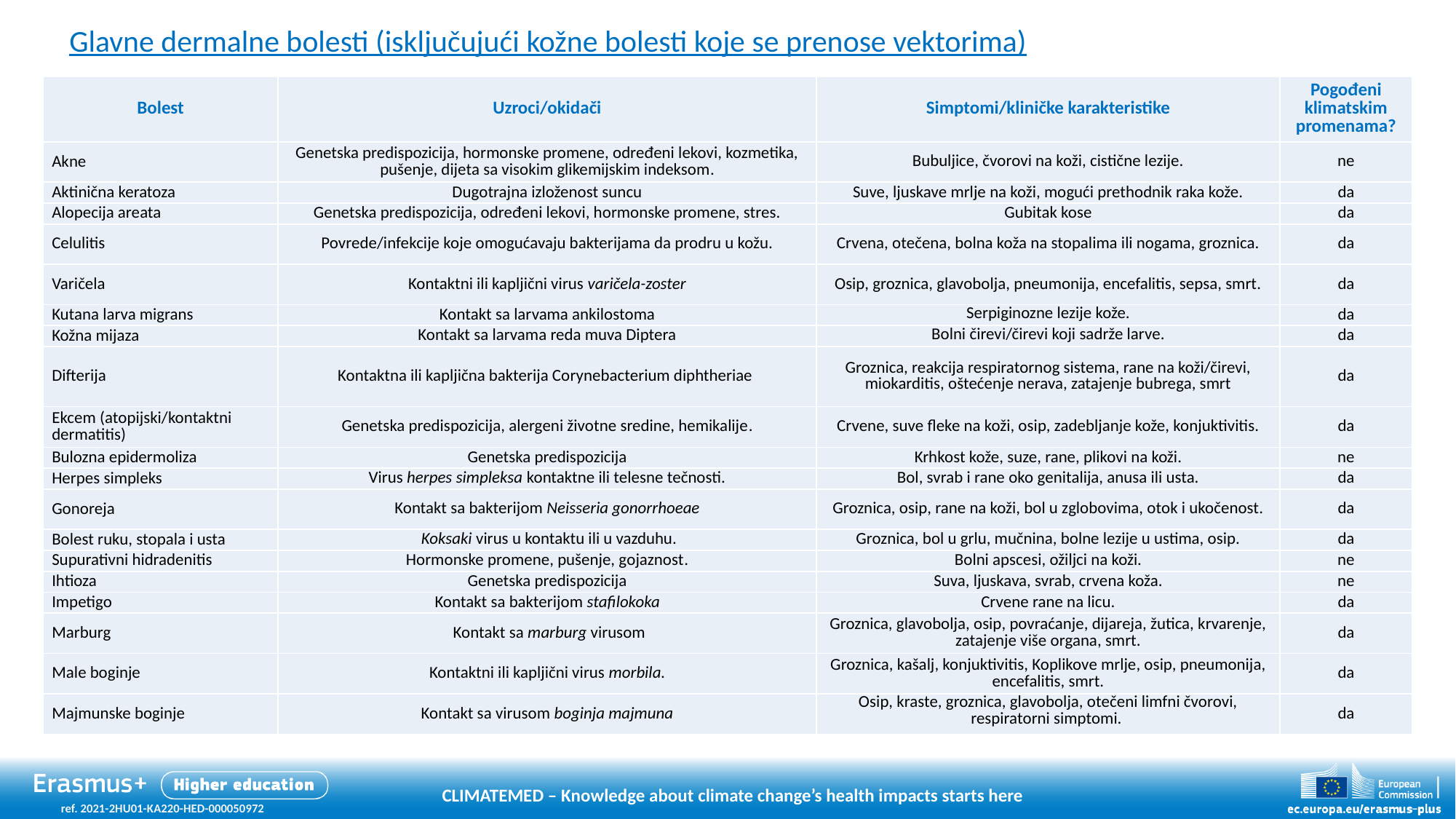

Glavne dermalne bolesti (isključujući kožne bolesti koje se prenose vektorima)
| Bolest | Uzroci/okidači | Simptomi/kliničke karakteristike | Pogođeni klimatskim promenama? |
| --- | --- | --- | --- |
| Akne | Genetska predispozicija, hormonske promene, određeni lekovi, kozmetika, pušenje, dijeta sa visokim glikemijskim indeksom. | Bubuljice, čvorovi na koži, cistične lezije. | ne |
| Aktinična keratoza | Dugotrajna izloženost suncu | Suve, ljuskave mrlje na koži, mogući prethodnik raka kože. | da |
| Alopecija areata | Genetska predispozicija, određeni lekovi, hormonske promene, stres. | Gubitak kose | da |
| Celulitis | Povrede/infekcije koje omogućavaju bakterijama da prodru u kožu. | Crvena, otečena, bolna koža na stopalima ili nogama, groznica. | da |
| Varičela | Kontaktni ili kapljični virus varičela-zoster | Osip, groznica, glavobolja, pneumonija, encefalitis, sepsa, smrt. | da |
| Kutana larva migrans | Kontakt sa larvama ankilostoma | Serpiginozne lezije kože. | da |
| Kožna mijaza | Kontakt sa larvama reda muva Diptera | Bolni čirevi/čirevi koji sadrže larve. | da |
| Difterija | Kontaktna ili kapljična bakterija Corynebacterium diphtheriae | Groznica, reakcija respiratornog sistema, rane na koži/čirevi, miokarditis, oštećenje nerava, zatajenje bubrega, smrt | da |
| Ekcem (atopijski/kontaktni dermatitis) | Genetska predispozicija, alergeni životne sredine, hemikalije. | Crvene, suve fleke na koži, osip, zadebljanje kože, konjuktivitis. | da |
| Bulozna epidermoliza | Genetska predispozicija | Krhkost kože, suze, rane, plikovi na koži. | ne |
| Herpes simpleks | Virus herpes simpleksa kontaktne ili telesne tečnosti. | Bol, svrab i rane oko genitalija, anusa ili usta. | da |
| Gonoreja | Kontakt sa bakterijom Neisseria gonorrhoeae | Groznica, osip, rane na koži, bol u zglobovima, otok i ukočenost. | da |
| Bolest ruku, stopala i usta | Koksaki virus u kontaktu ili u vazduhu. | Groznica, bol u grlu, mučnina, bolne lezije u ustima, osip. | da |
| Supurativni hidradenitis | Hormonske promene, pušenje, gojaznost. | Bolni apscesi, ožiljci na koži. | ne |
| Ihtioza | Genetska predispozicija | Suva, ljuskava, svrab, crvena koža. | ne |
| Impetigo | Kontakt sa bakterijom stafilokoka | Crvene rane na licu. | da |
| Marburg | Kontakt sa marburg virusom | Groznica, glavobolja, osip, povraćanje, dijareja, žutica, krvarenje, zatajenje više organa, smrt. | da |
| Male boginje | Kontaktni ili kapljični virus morbila. | Groznica, kašalj, konjuktivitis, Koplikove mrlje, osip, pneumonija, encefalitis, smrt. | da |
| Majmunske boginje | Kontakt sa virusom boginja majmuna | Osip, kraste, groznica, glavobolja, otečeni limfni čvorovi, respiratorni simptomi. | da |